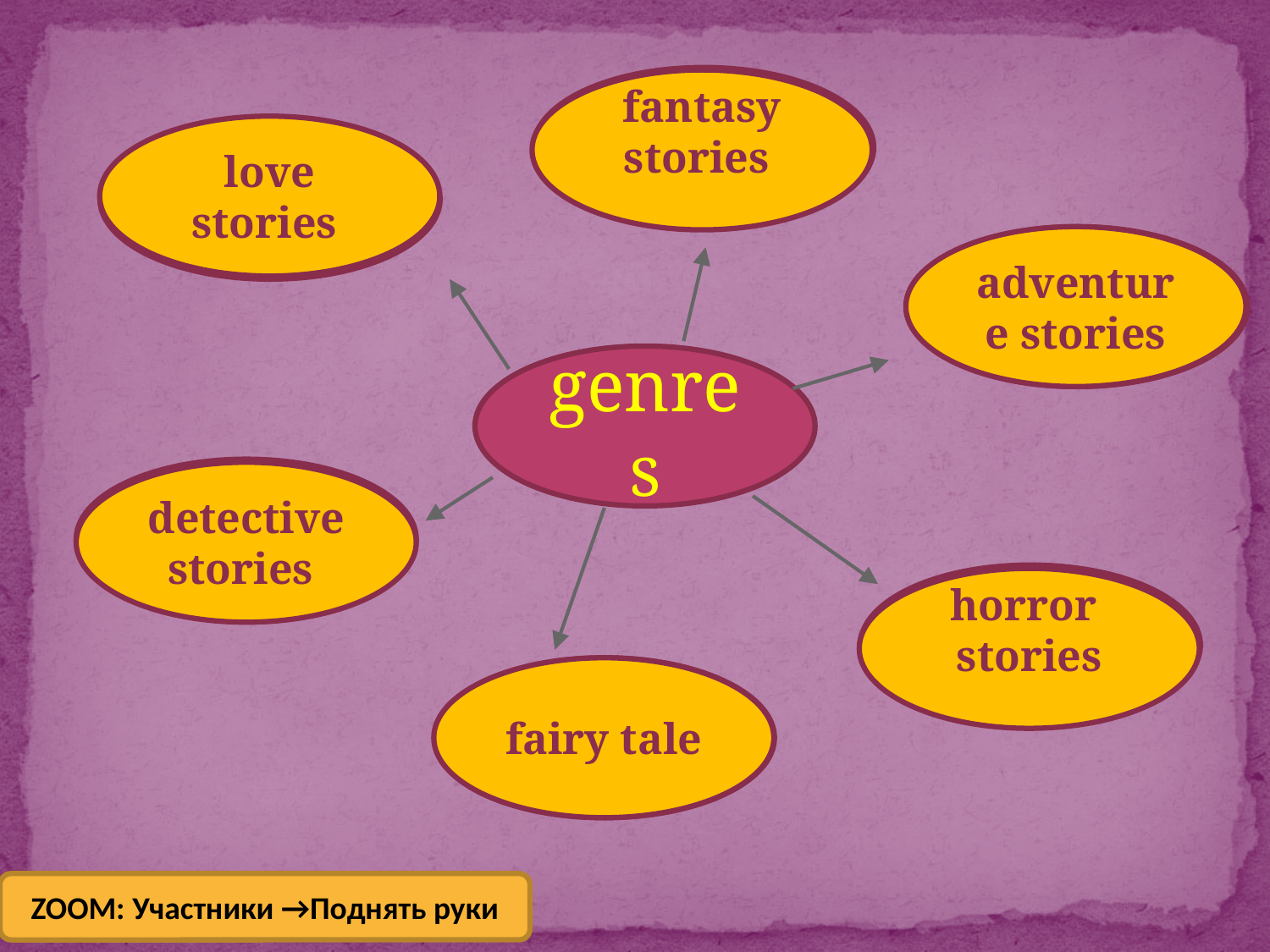

fantasy stories

love stories

adventure stories

genres

detective stories

horror
stories

fairy tale

ZOOM: Участники →Поднять руки